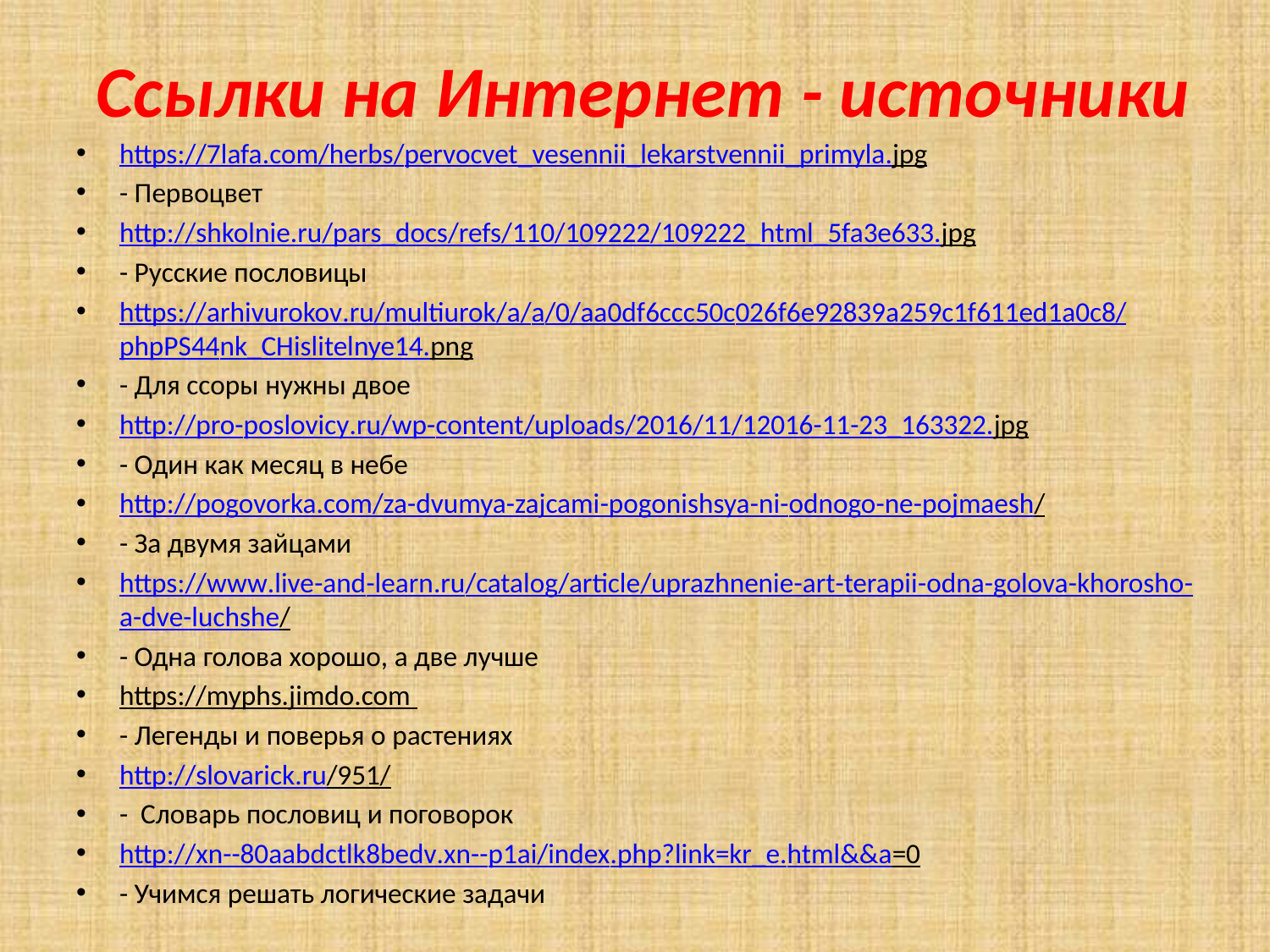

# Ссылки на Интернет - источники
https://7lafa.com/herbs/pervocvet_vesennii_lekarstvennii_primyla.jpg
- Первоцвет
http://shkolnie.ru/pars_docs/refs/110/109222/109222_html_5fa3e633.jpg
- Русские пословицы
https://arhivurokov.ru/multiurok/a/a/0/aa0df6ccc50c026f6e92839a259c1f611ed1a0c8/phpPS44nk_CHislitelnye14.png
- Для ссоры нужны двое
http://pro-poslovicy.ru/wp-content/uploads/2016/11/12016-11-23_163322.jpg
- Один как месяц в небе
http://pogovorka.com/za-dvumya-zajcami-pogonishsya-ni-odnogo-ne-pojmaesh/
- За двумя зайцами
https://www.live-and-learn.ru/catalog/article/uprazhnenie-art-terapii-odna-golova-khorosho-a-dve-luchshe/
- Одна голова хорошо, а две лучше
https://myphs.jimdo.com
- Легенды и поверья о растениях
http://slovarick.ru/951/
-  Словарь пословиц и поговорок
http://xn--80aabdctlk8bedv.xn--p1ai/index.php?link=kr_e.html&&a=0
- Учимся решать логические задачи